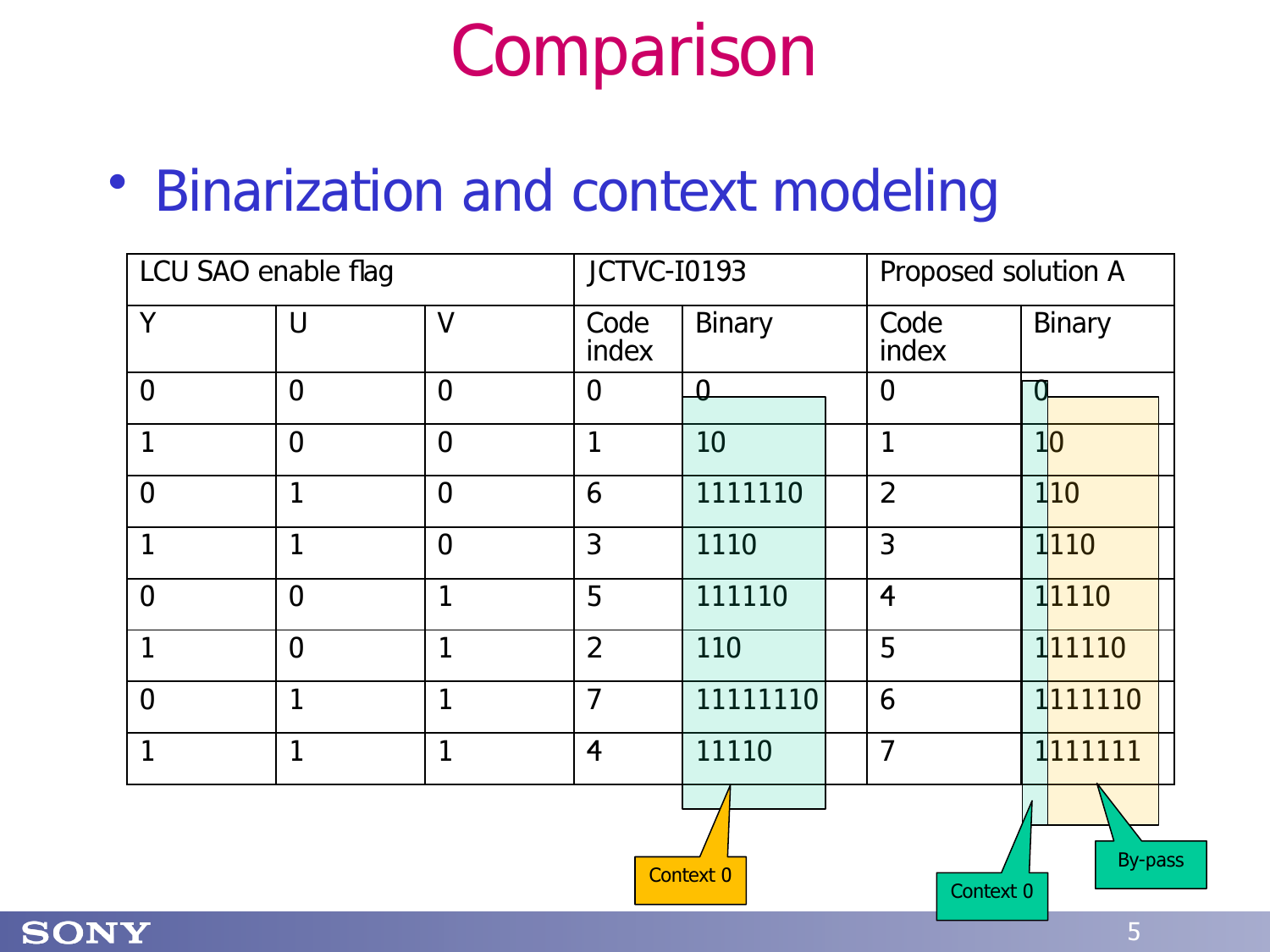

# Comparison
Binarization and context modeling
| LCU SAO enable flag |  |  | JCTVC-I0193 |  | Proposed solution A |  |
| --- | --- | --- | --- | --- | --- | --- |
| Y | U | V | Code index | Binary | Code index | Binary |
| 0 | 0 | 0 | 0 | 0 | 0 | 0 |
| 1 | 0 | 0 | 1 | 10 | 1 | 10 |
| 0 | 1 | 0 | 6 | 1111110 | 2 | 110 |
| 1 | 1 | 0 | 3 | 1110 | 3 | 1110 |
| 0 | 0 | 1 | 5 | 111110 | 4 | 11110 |
| 1 | 0 | 1 | 2 | 110 | 5 | 111110 |
| 0 | 1 | 1 | 7 | 11111110 | 6 | 1111110 |
| 1 | 1 | 1 | 4 | 11110 | 7 | 1111111 |

By-pass
Context 0
Context 0
5